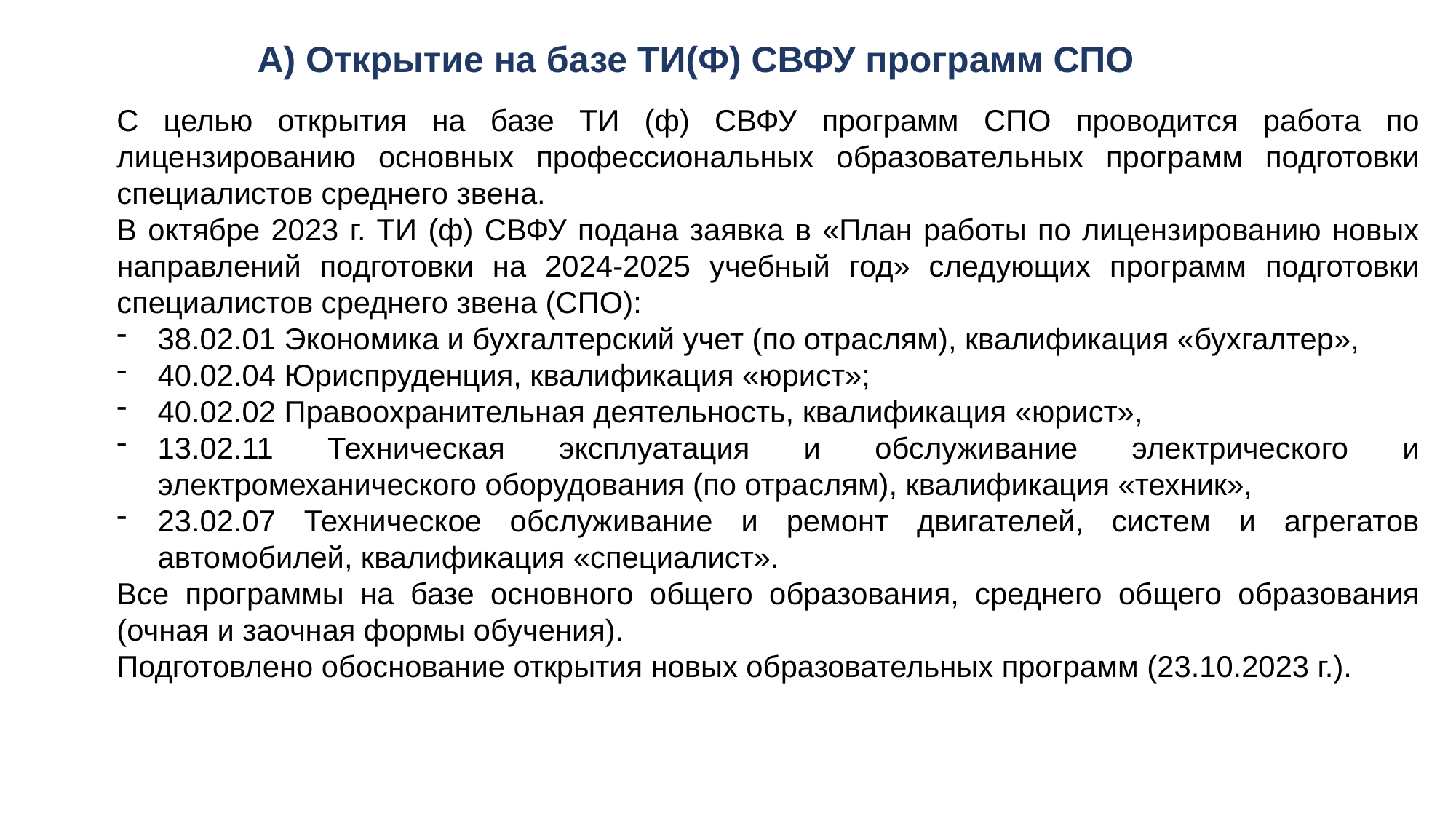

А) Открытие на базе ТИ(Ф) СВФУ программ СПО
С целью открытия на базе ТИ (ф) СВФУ программ СПО проводится работа по лицензированию основных профессиональных образовательных программ подготовки специалистов среднего звена.
В октябре 2023 г. ТИ (ф) СВФУ подана заявка в «План работы по лицензированию новых направлений подготовки на 2024-2025 учебный год» следующих программ подготовки специалистов среднего звена (СПО):
38.02.01 Экономика и бухгалтерский учет (по отраслям), квалификация «бухгалтер»,
40.02.04 Юриспруденция, квалификация «юрист»;
40.02.02 Правоохранительная деятельность, квалификация «юрист»,
13.02.11 Техническая эксплуатация и обслуживание электрического и электромеханического оборудования (по отраслям), квалификация «техник»,
23.02.07 Техническое обслуживание и ремонт двигателей, систем и агрегатов автомобилей, квалификация «специалист».
Все программы на базе основного общего образования, среднего общего образования (очная и заочная формы обучения).
Подготовлено обоснование открытия новых образовательных программ (23.10.2023 г.).